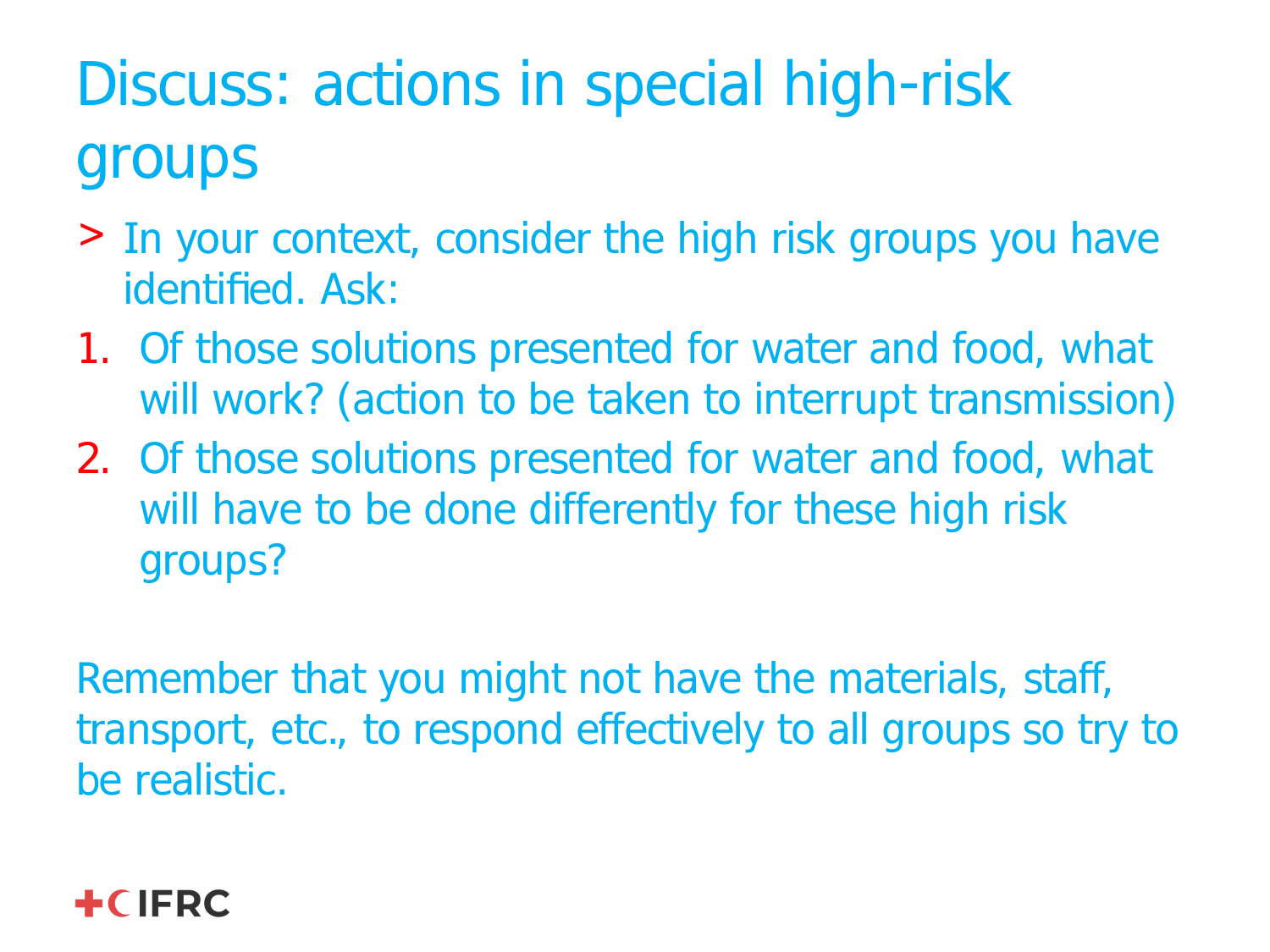

# Discuss: actions in special high-risk groups
In your context, consider the high risk groups you have identified. Ask:
Of those solutions presented for water and food, what will work? (action to be taken to interrupt transmission)
Of those solutions presented for water and food, what will have to be done differently for these high risk groups?

Remember that you might not have the materials, staff, transport, etc., to respond effectively to all groups so try to be realistic.